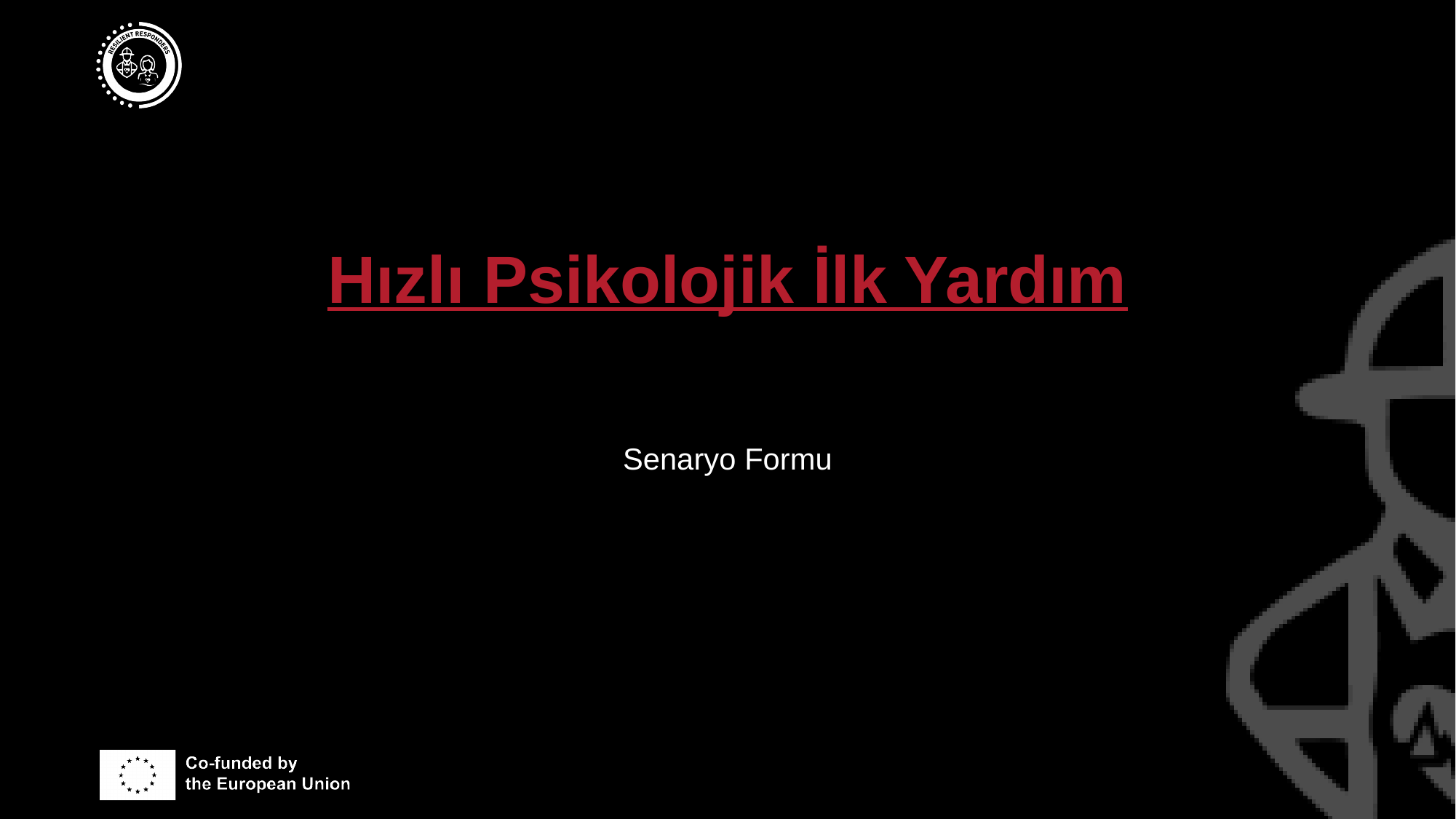

# Hızlı Psikolojik İlk Yardım
Senaryo Formu